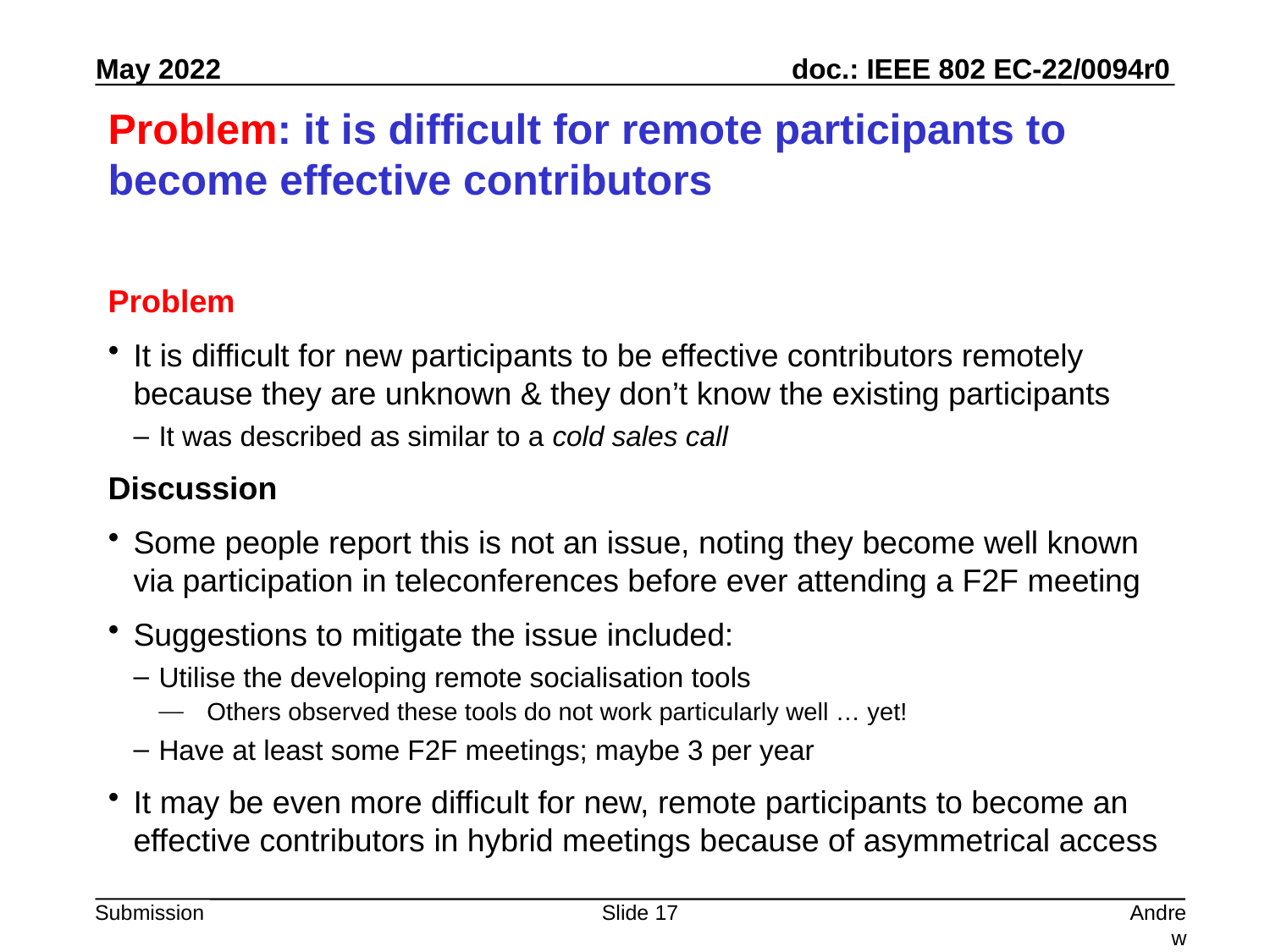

# Problem: it is difficult for remote participants to become effective contributors
Problem
It is difficult for new participants to be effective contributors remotely because they are unknown & they don’t know the existing participants
It was described as similar to a cold sales call
Discussion
Some people report this is not an issue, noting they become well known via participation in teleconferences before ever attending a F2F meeting
Suggestions to mitigate the issue included:
Utilise the developing remote socialisation tools
Others observed these tools do not work particularly well … yet!
Have at least some F2F meetings; maybe 3 per year
It may be even more difficult for new, remote participants to become an effective contributors in hybrid meetings because of asymmetrical access

Slide 17
Andrew Myles, Cisco